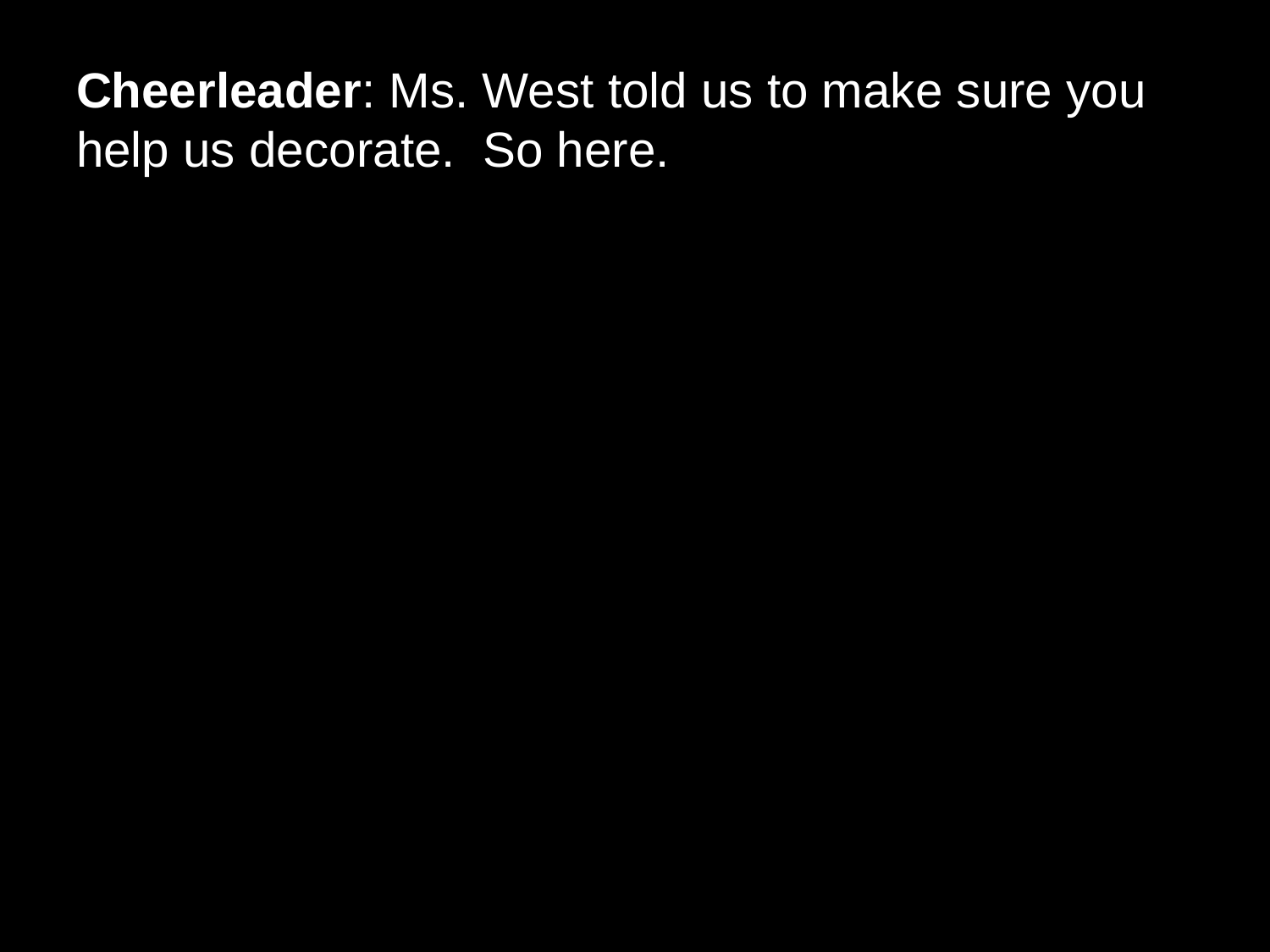

# Cheerleader: Ms. West told us to make sure you help us decorate.  So here.